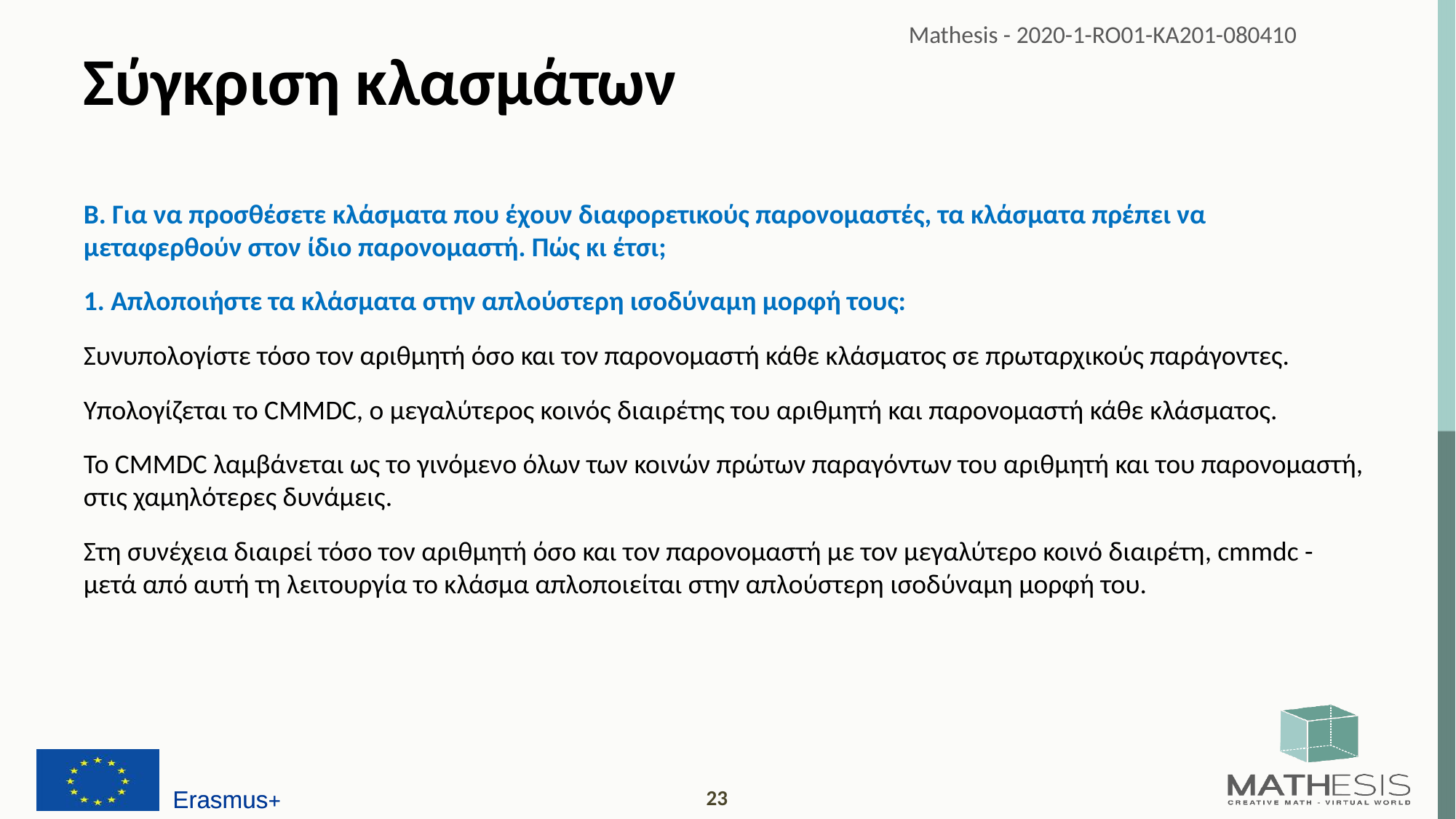

# Σύγκριση κλασμάτων

B. Για να προσθέσετε κλάσματα που έχουν διαφορετικούς παρονομαστές, τα κλάσματα πρέπει να μεταφερθούν στον ίδιο παρονομαστή. Πώς κι έτσι;
1. Απλοποιήστε τα κλάσματα στην απλούστερη ισοδύναμη μορφή τους:
Συνυπολογίστε τόσο τον αριθμητή όσο και τον παρονομαστή κάθε κλάσματος σε πρωταρχικούς παράγοντες.
Υπολογίζεται το CMMDC, ο μεγαλύτερος κοινός διαιρέτης του αριθμητή και παρονομαστή κάθε κλάσματος.
Το CMMDC λαμβάνεται ως το γινόμενο όλων των κοινών πρώτων παραγόντων του αριθμητή και του παρονομαστή, στις χαμηλότερες δυνάμεις.
Στη συνέχεια διαιρεί τόσο τον αριθμητή όσο και τον παρονομαστή με τον μεγαλύτερο κοινό διαιρέτη, cmmdc - μετά από αυτή τη λειτουργία το κλάσμα απλοποιείται στην απλούστερη ισοδύναμη μορφή του.